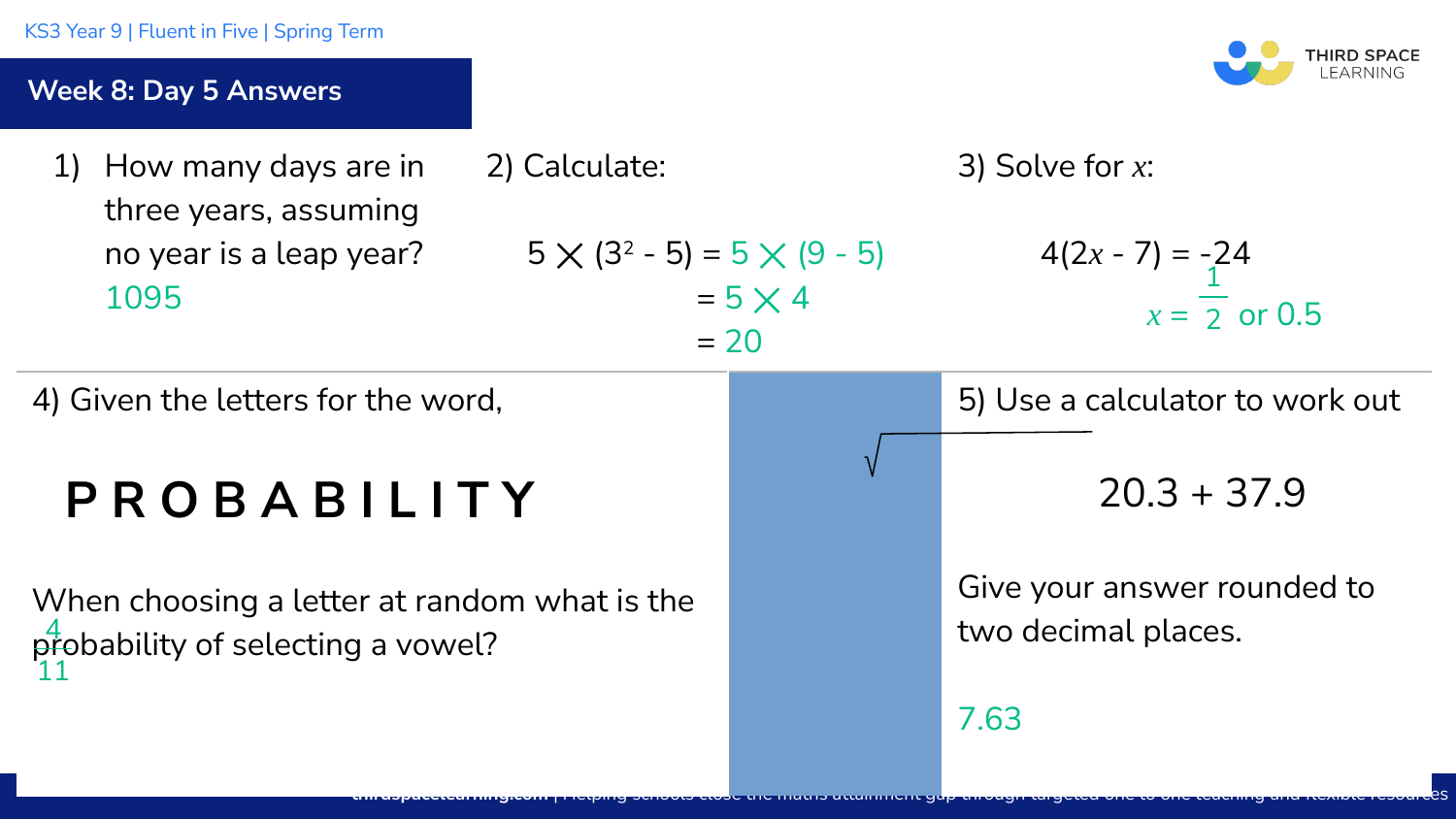

Week 8: Day 5 Answers
| How many days are in three years, assuming no year is a leap year? 1095 |  | 2) Calculate: 5 ⨉ (32 - 5) = 5 ⨉ (9 - 5) = 5 ⨉ 4 = 20 |  | 3) Solve for x: 4(2x - 7) = -24 x = or 0.5 |
| --- | --- | --- | --- | --- |
| 4) Given the letters for the word, P R O B A B I L I T Y When choosing a letter at random what is the probability of selecting a vowel? |  |  | 5) Use a calculator to work out 20.3 + 37.9 Give your answer rounded to two decimal places. 7.63 |  |
1
2

4
11